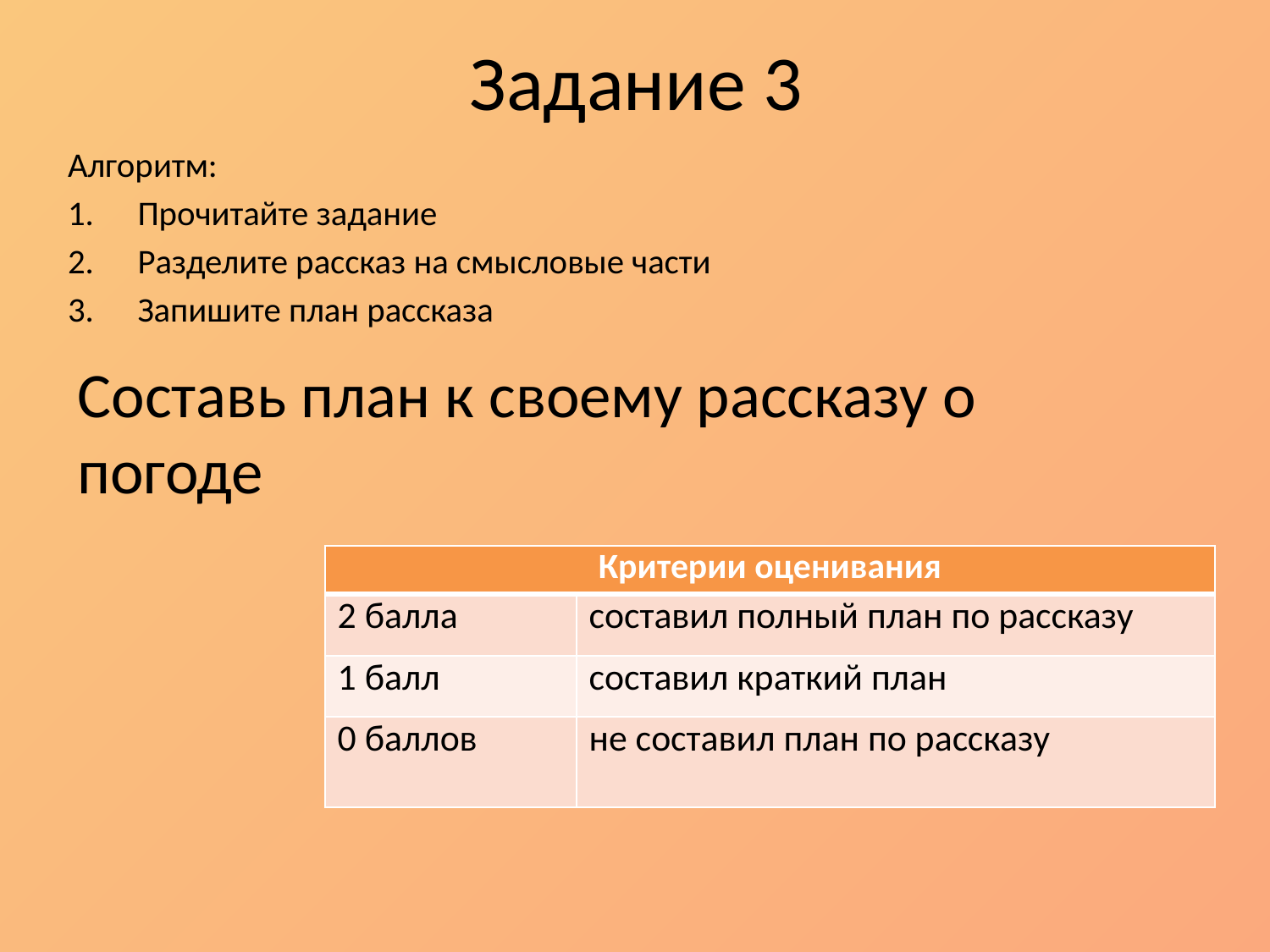

# Задание 3
Алгоритм:
Прочитайте задание
Разделите рассказ на смысловые части
Запишите план рассказа
Составь план к своему рассказу о погоде

| Критерии оценивания |  |
| --- | --- |
| 2 балла | составил полный план по рассказу |
| 1 балл | составил краткий план |
| 0 баллов | не составил план по рассказу |